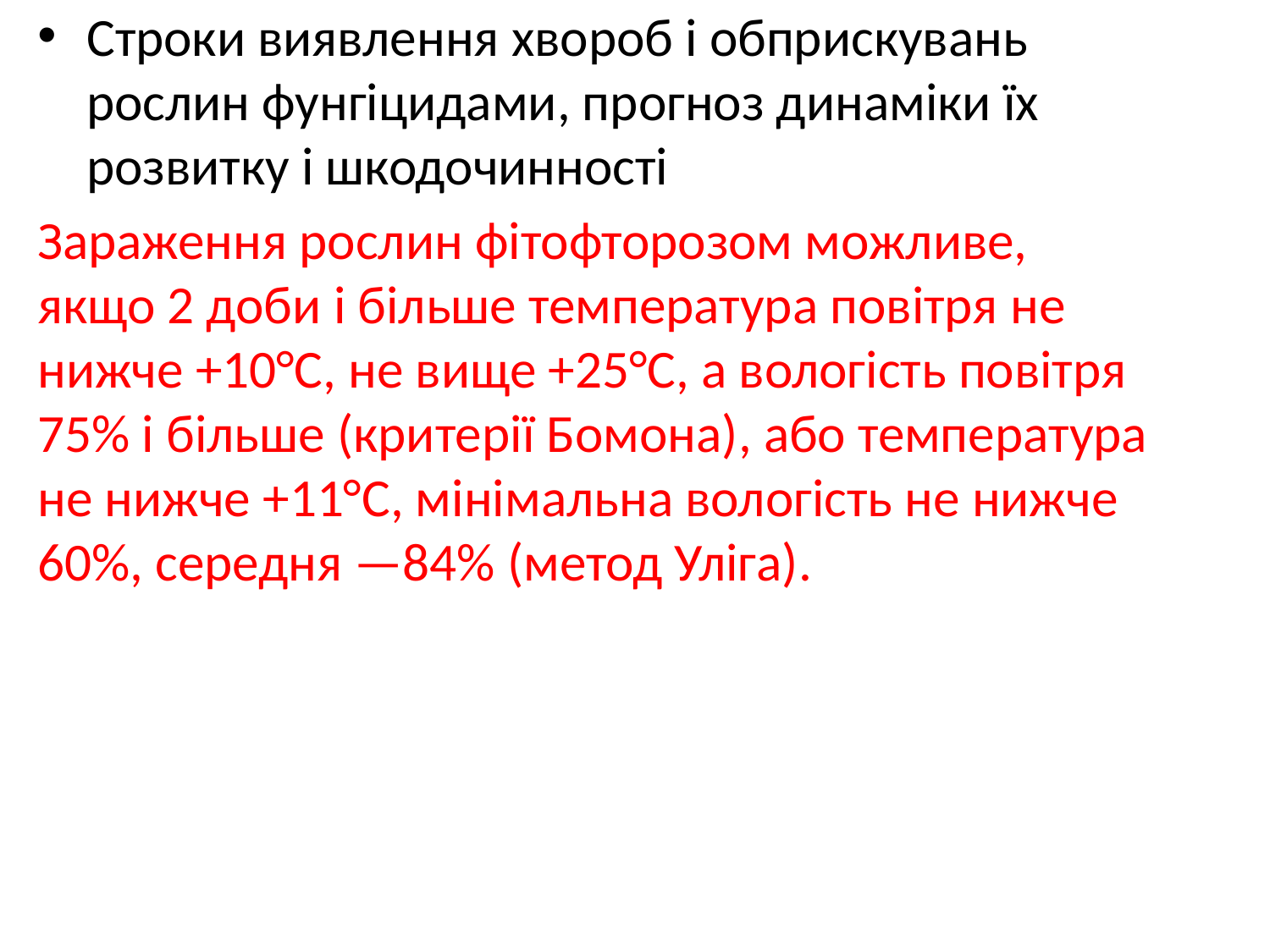

Строки виявлення хвороб і обприскувань рослин фунгіцидами, прогноз динаміки їх розвитку і шкодочинності
Зараження рослин фітофторозом можливе, якщо 2 доби і більше температура повітря не нижче +10°С, не вище +25°С, а вологість повітря 75% і більше (критерії Бомона), або температура не нижче +11°С, мінімальна вологість не нижче 60%, середня —84% (метод Уліга).